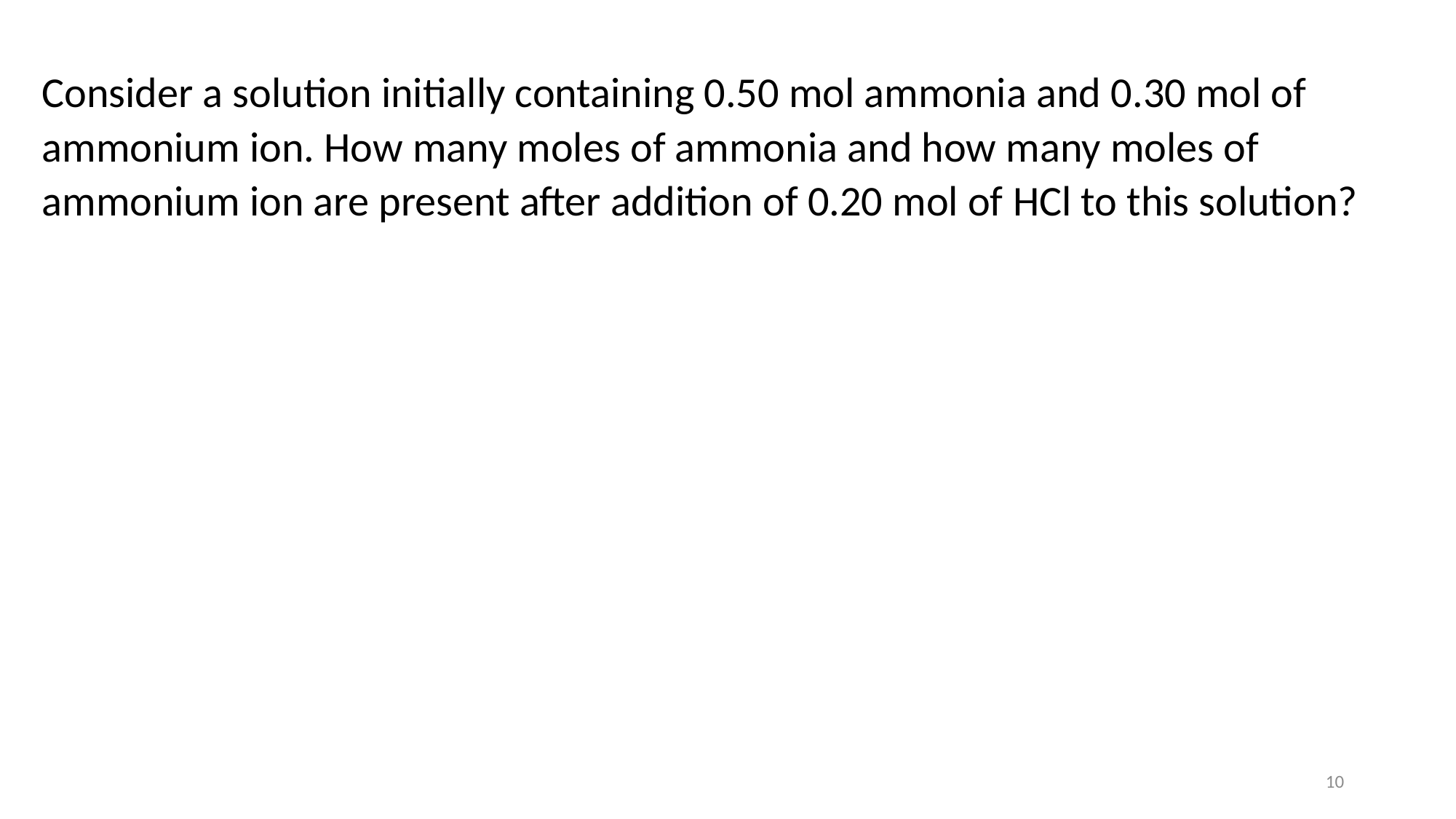

Consider a solution initially containing 0.50 mol ammonia and 0.30 mol of ammonium ion. How many moles of ammonia and how many moles of ammonium ion are present after addition of 0.20 mol of HCl to this solution?
10